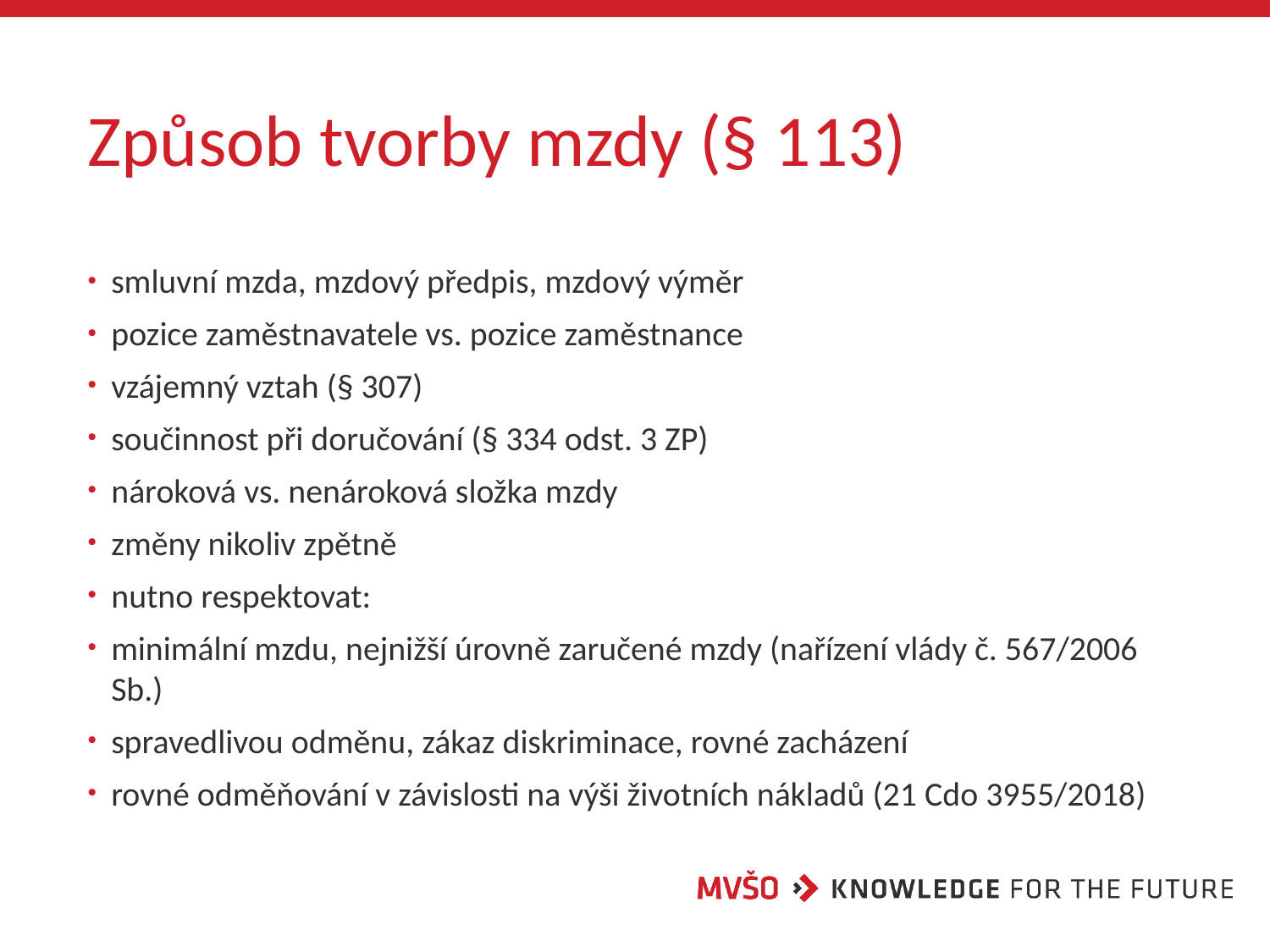

# Způsob tvorby mzdy (§ 113)
smluvní mzda, mzdový předpis, mzdový výměr
pozice zaměstnavatele vs. pozice zaměstnance
vzájemný vztah (§ 307)
součinnost při doručování (§ 334 odst. 3 ZP)
nároková vs. nenároková složka mzdy
změny nikoliv zpětně
nutno respektovat:
minimální mzdu, nejnižší úrovně zaručené mzdy (nařízení vlády č. 567/2006 Sb.)
spravedlivou odměnu, zákaz diskriminace, rovné zacházení
rovné odměňování v závislosti na výši životních nákladů (21 Cdo 3955/2018)